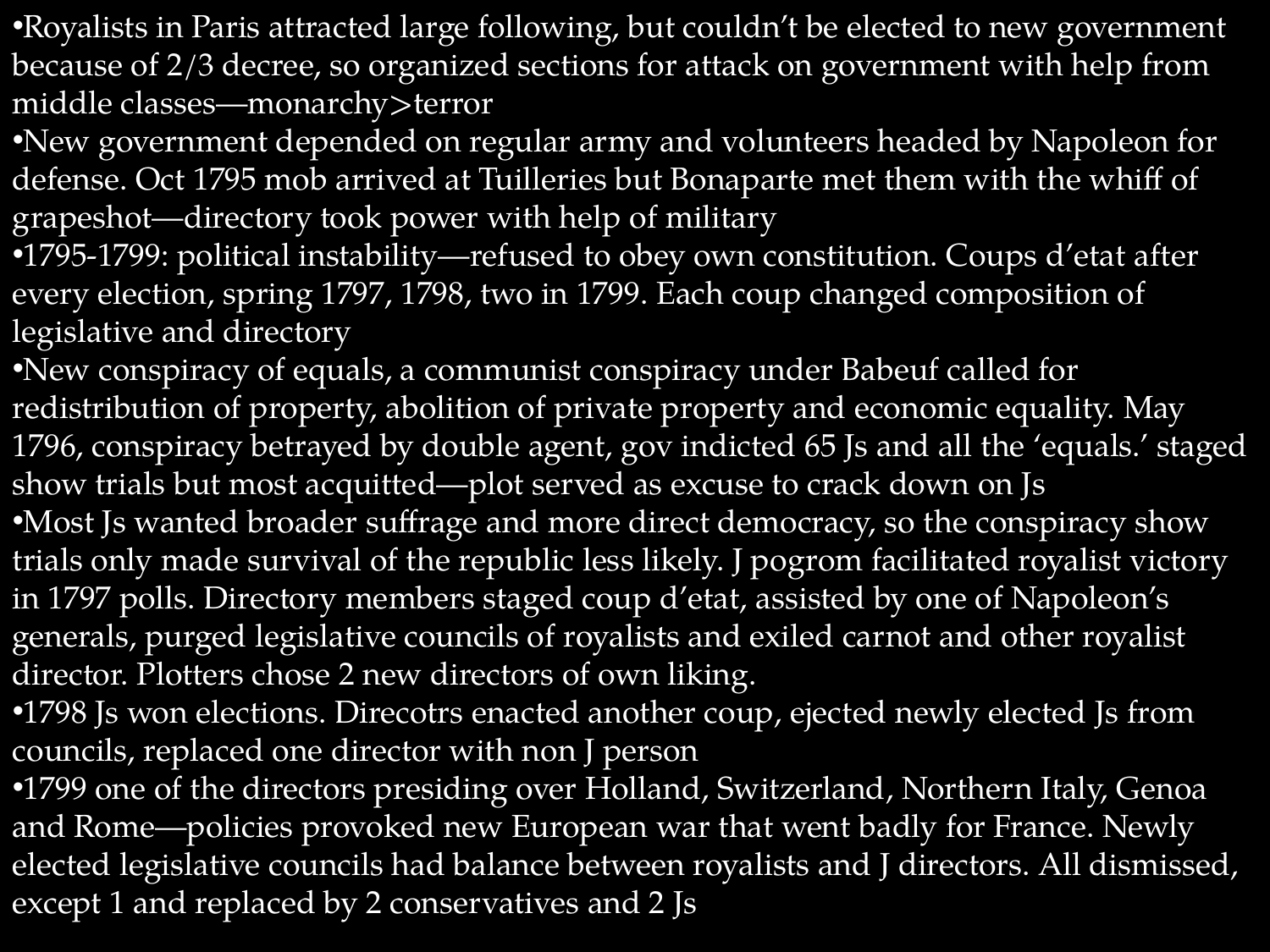

Royalists in Paris attracted large following, but couldn’t be elected to new government because of 2/3 decree, so organized sections for attack on government with help from middle classes—monarchy>terror
New government depended on regular army and volunteers headed by Napoleon for defense. Oct 1795 mob arrived at Tuilleries but Bonaparte met them with the whiff of grapeshot—directory took power with help of military
1795-1799: political instability—refused to obey own constitution. Coups d’etat after every election, spring 1797, 1798, two in 1799. Each coup changed composition of legislative and directory
New conspiracy of equals, a communist conspiracy under Babeuf called for redistribution of property, abolition of private property and economic equality. May 1796, conspiracy betrayed by double agent, gov indicted 65 Js and all the ‘equals.’ staged show trials but most acquitted—plot served as excuse to crack down on Js
Most Js wanted broader suffrage and more direct democracy, so the conspiracy show trials only made survival of the republic less likely. J pogrom facilitated royalist victory in 1797 polls. Directory members staged coup d’etat, assisted by one of Napoleon’s generals, purged legislative councils of royalists and exiled carnot and other royalist director. Plotters chose 2 new directors of own liking.
1798 Js won elections. Direcotrs enacted another coup, ejected newly elected Js from councils, replaced one director with non J person
1799 one of the directors presiding over Holland, Switzerland, Northern Italy, Genoa and Rome—policies provoked new European war that went badly for France. Newly elected legislative councils had balance between royalists and J directors. All dismissed, except 1 and replaced by 2 conservatives and 2 Js